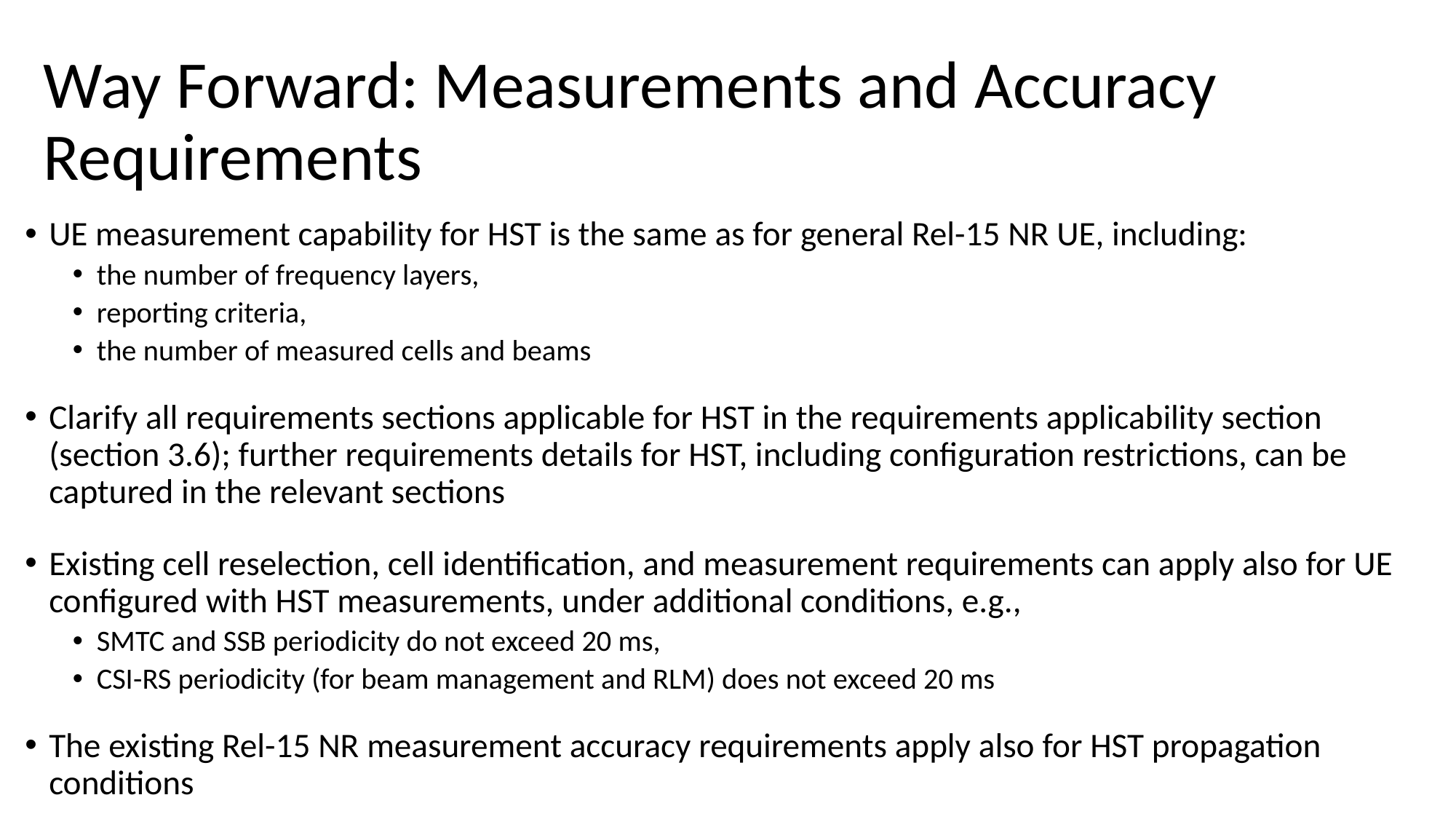

# Way Forward: Measurements and Accuracy Requirements
UE measurement capability for HST is the same as for general Rel-15 NR UE, including:
the number of frequency layers,
reporting criteria,
the number of measured cells and beams

Clarify all requirements sections applicable for HST in the requirements applicability section (section 3.6); further requirements details for HST, including configuration restrictions, can be captured in the relevant sections

Existing cell reselection, cell identification, and measurement requirements can apply also for UE configured with HST measurements, under additional conditions, e.g.,
SMTC and SSB periodicity do not exceed 20 ms,
CSI-RS periodicity (for beam management and RLM) does not exceed 20 ms

The existing Rel-15 NR measurement accuracy requirements apply also for HST propagation conditions